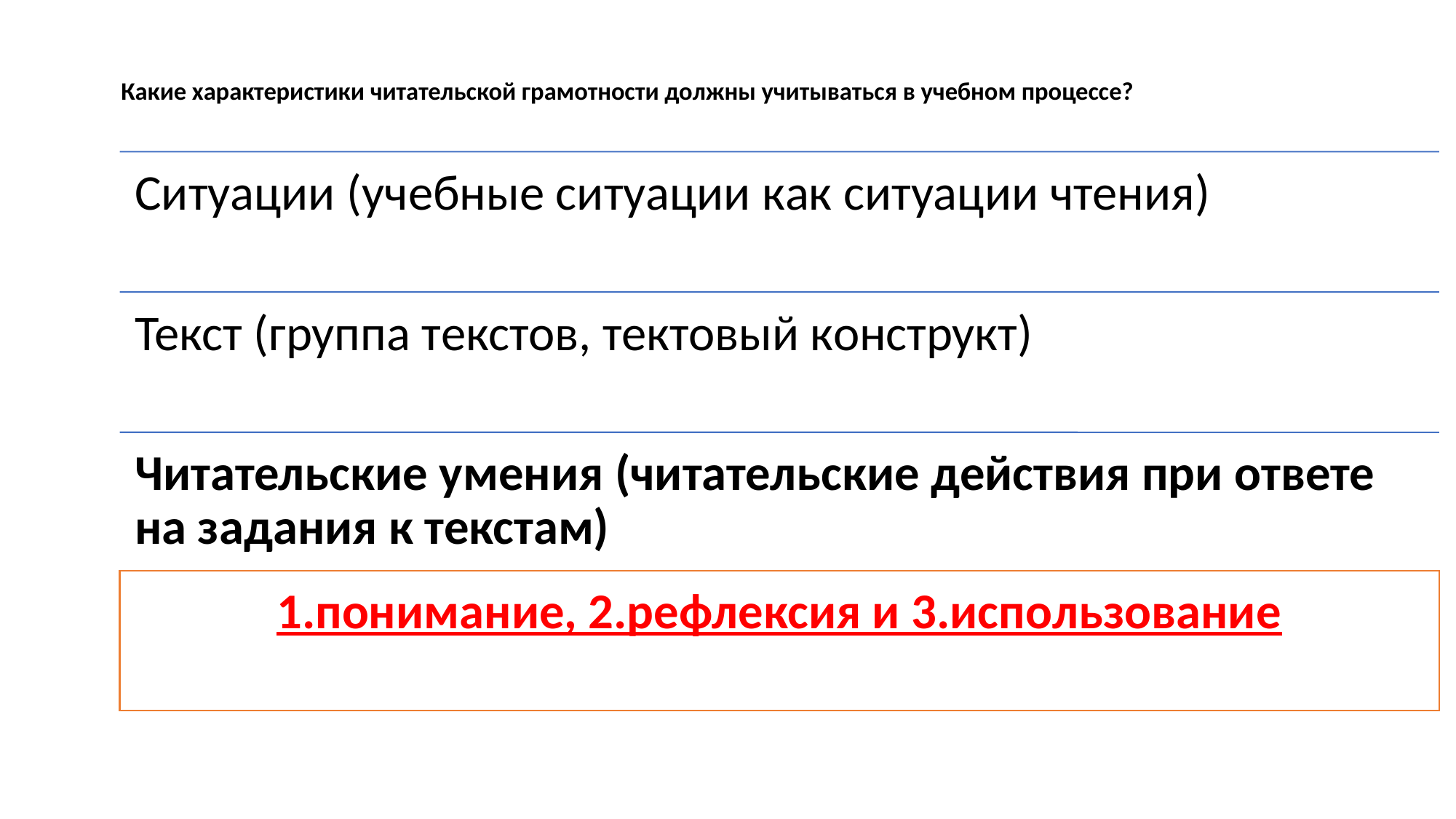

# Какие характеристики читательской грамотности должны учитываться в учебном процессе?
Ситуации (учебные ситуации как ситуации чтения)
Текст (группа текстов, тектовый конструкт)
Читательские умения (читательские действия при ответе на задания к текстам)
1.понимание, 2.рефлексия и 3.использование